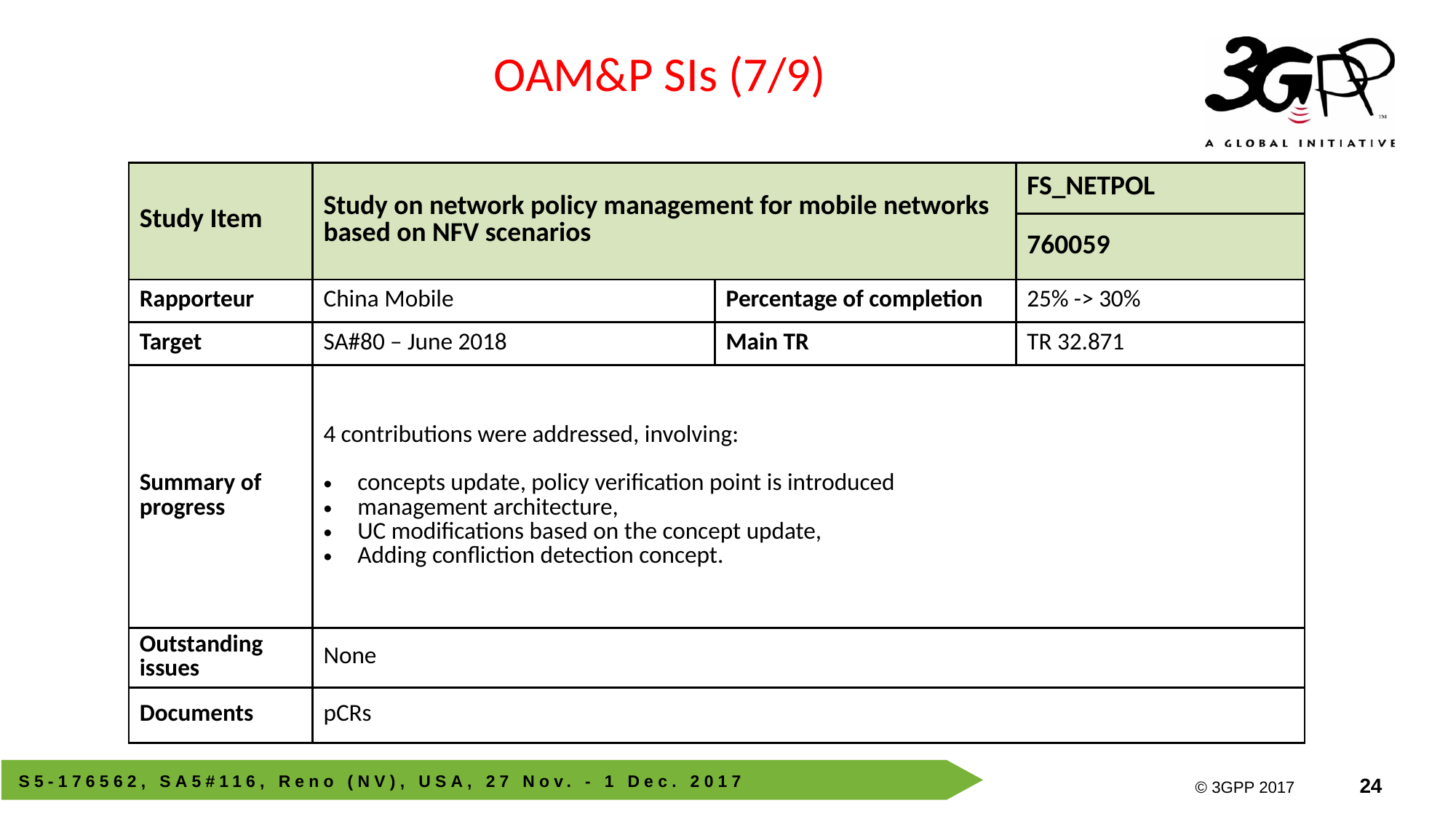

OAM&P SIs (7/9)
| Study Item | Study on network policy management for mobile networks based on NFV scenarios |  | FS\_NETPOL |
| --- | --- | --- | --- |
|  |  |  | 760059 |
| Rapporteur | China Mobile | Percentage of completion | 25% -> 30% |
| Target | SA#80 – June 2018 | Main TR | TR 32.871 |
| Summary of progress | 4 contributions were addressed, involving: concepts update, policy verification point is introduced management architecture, UC modifications based on the concept update, Adding confliction detection concept. |  |  |
| Outstanding issues | None |  |  |
| Documents | pCRs |  |  |